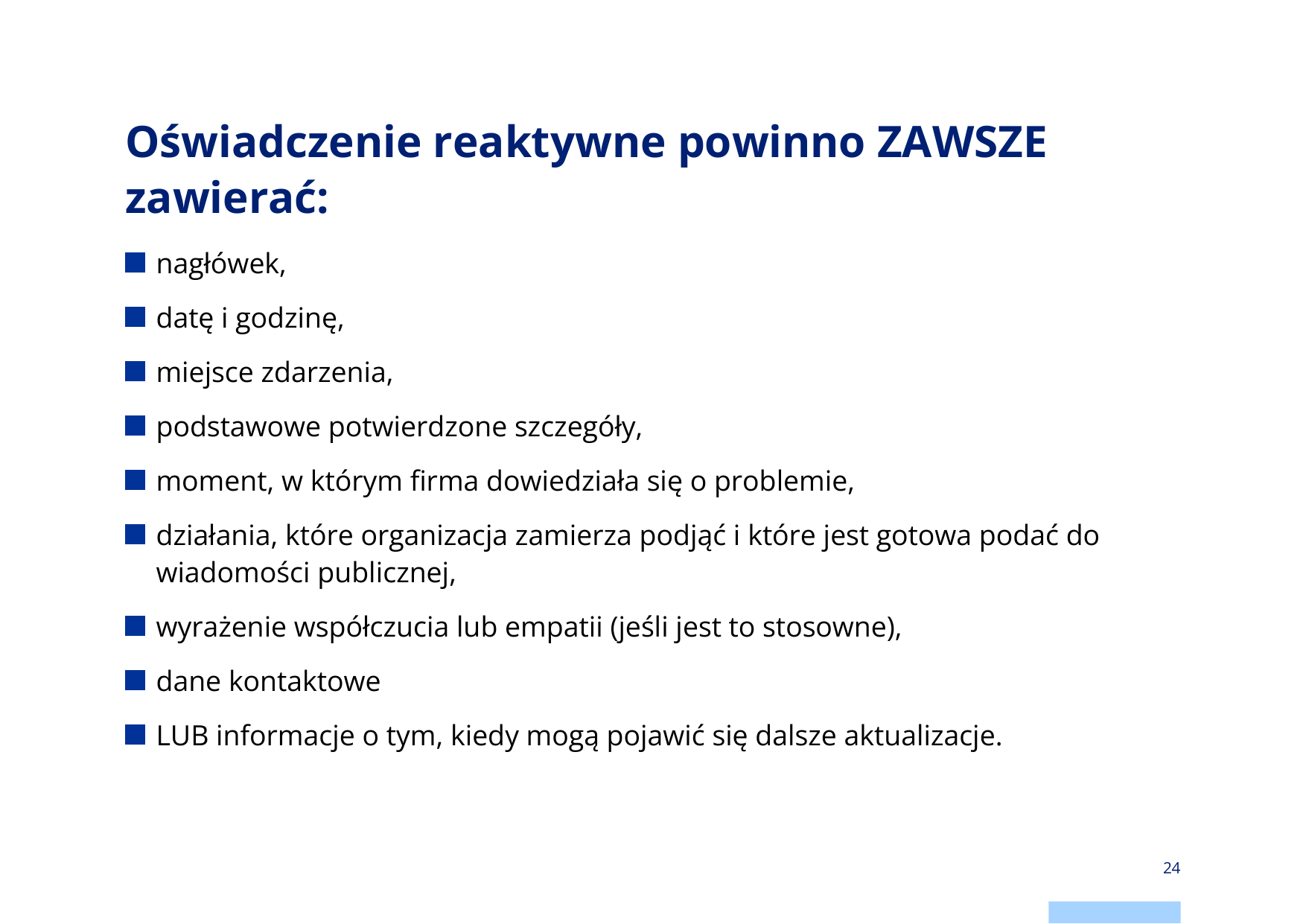

# Oświadczenie reaktywne powinno ZAWSZE zawierać:
nagłówek,
datę i godzinę,
miejsce zdarzenia,
podstawowe potwierdzone szczegóły,
moment, w którym firma dowiedziała się o problemie,
działania, które organizacja zamierza podjąć i które jest gotowa podać do wiadomości publicznej,
wyrażenie współczucia lub empatii (jeśli jest to stosowne),
dane kontaktowe
LUB informacje o tym, kiedy mogą pojawić się dalsze aktualizacje.

24